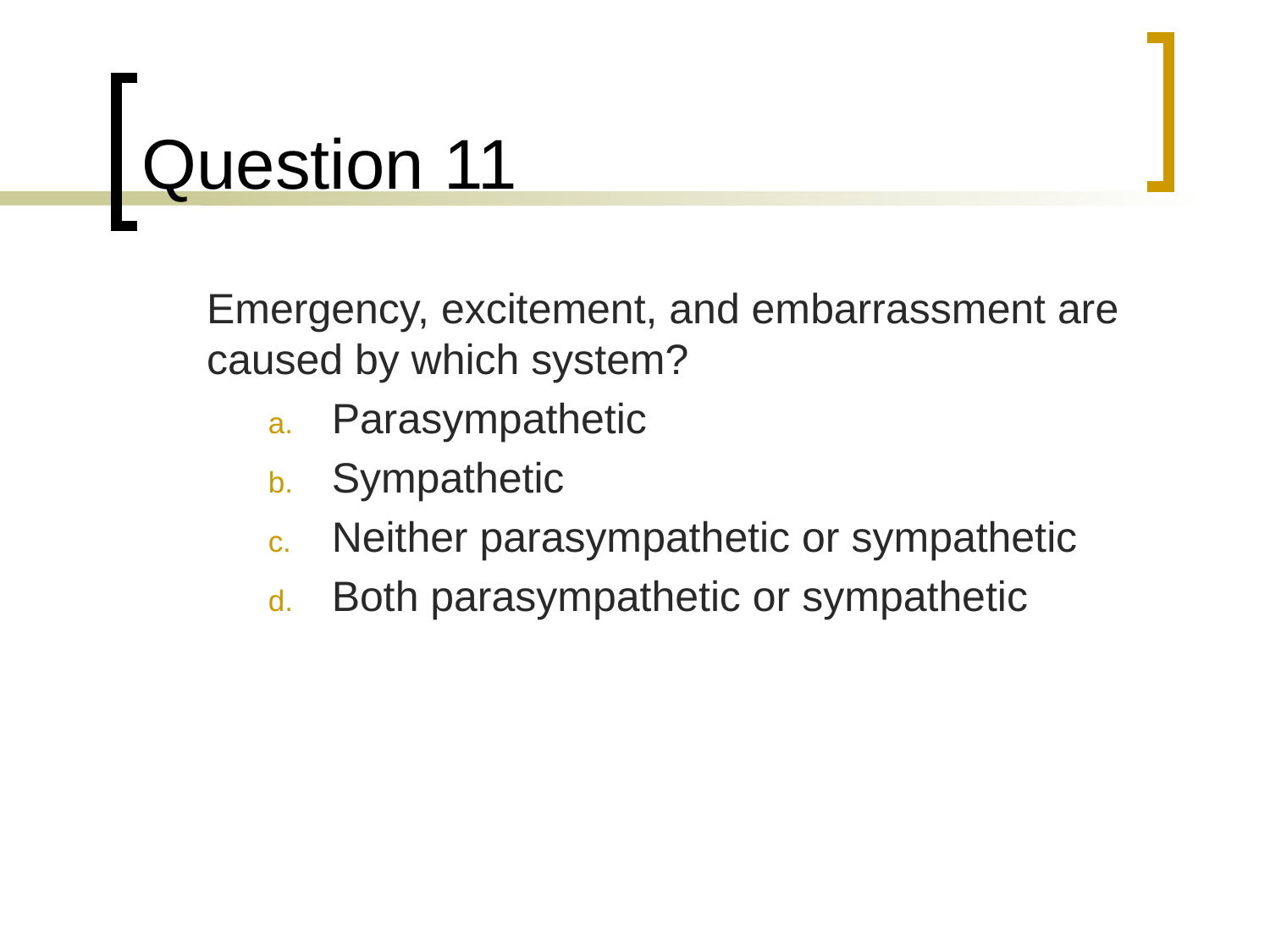

# Question 11
	Emergency, excitement, and embarrassment are caused by which system?
Parasympathetic
Sympathetic
Neither parasympathetic or sympathetic
Both parasympathetic or sympathetic